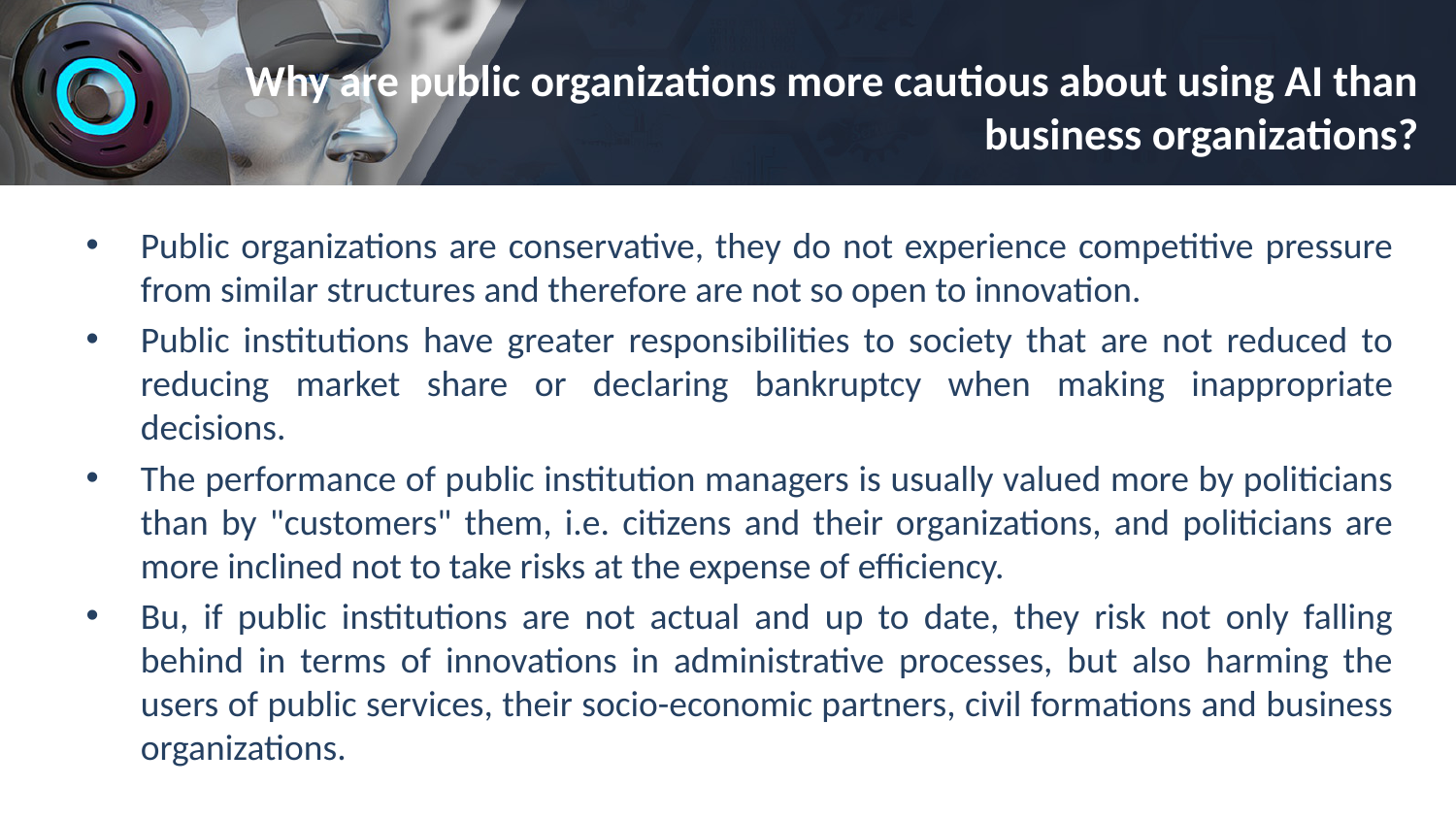

# Why are public organizations more cautious about using AI than business organizations?
Public organizations are conservative, they do not experience competitive pressure from similar structures and therefore are not so open to innovation.
Public institutions have greater responsibilities to society that are not reduced to reducing market share or declaring bankruptcy when making inappropriate decisions.
The performance of public institution managers is usually valued more by politicians than by "customers" them, i.e. citizens and their organizations, and politicians are more inclined not to take risks at the expense of efficiency.
Bu, if public institutions are not actual and up to date, they risk not only falling behind in terms of innovations in administrative processes, but also harming the users of public services, their socio-economic partners, civil formations and business organizations.